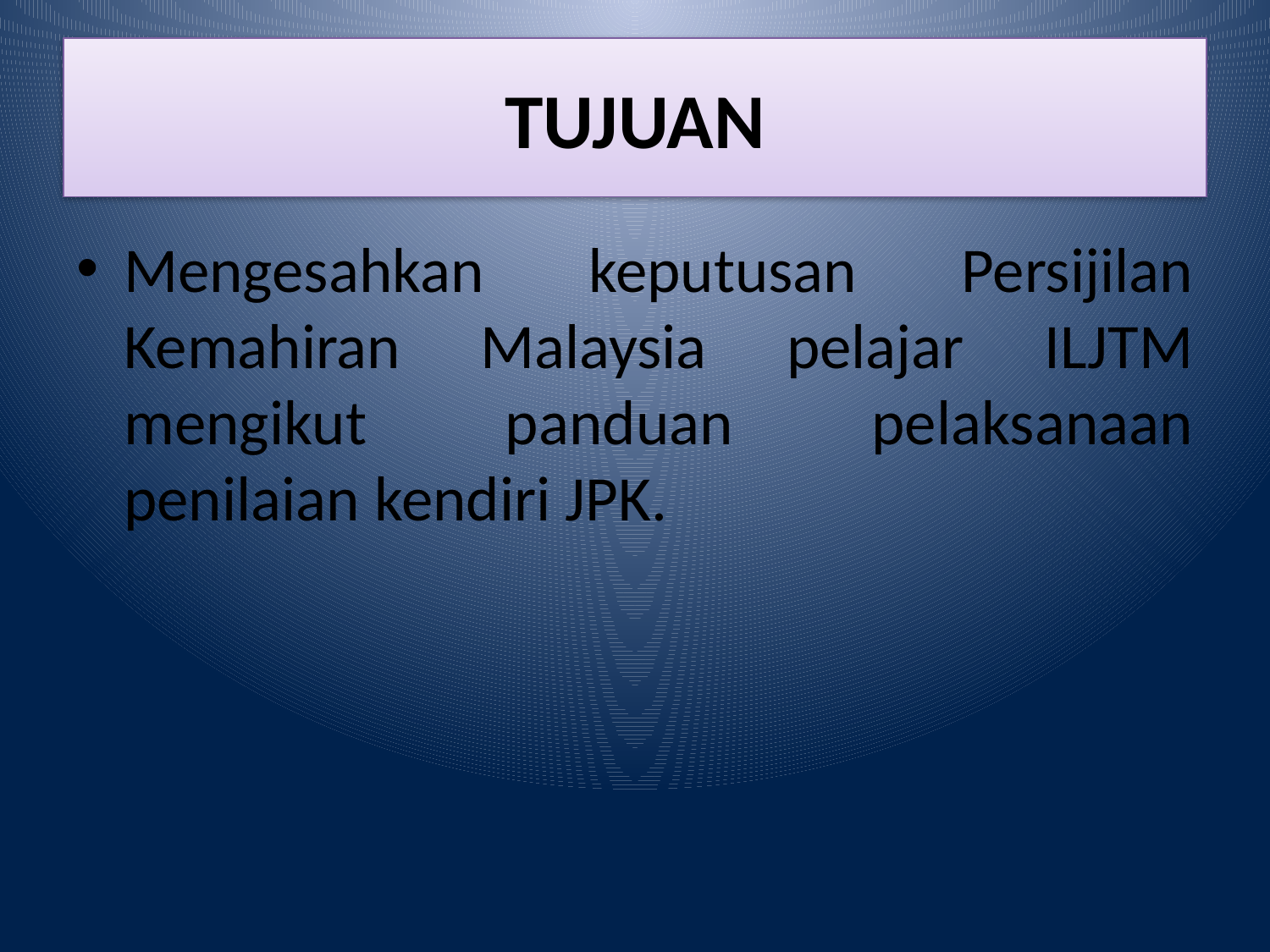

# TUJUAN
Mengesahkan keputusan Persijilan Kemahiran Malaysia pelajar ILJTM mengikut panduan pelaksanaan penilaian kendiri JPK.